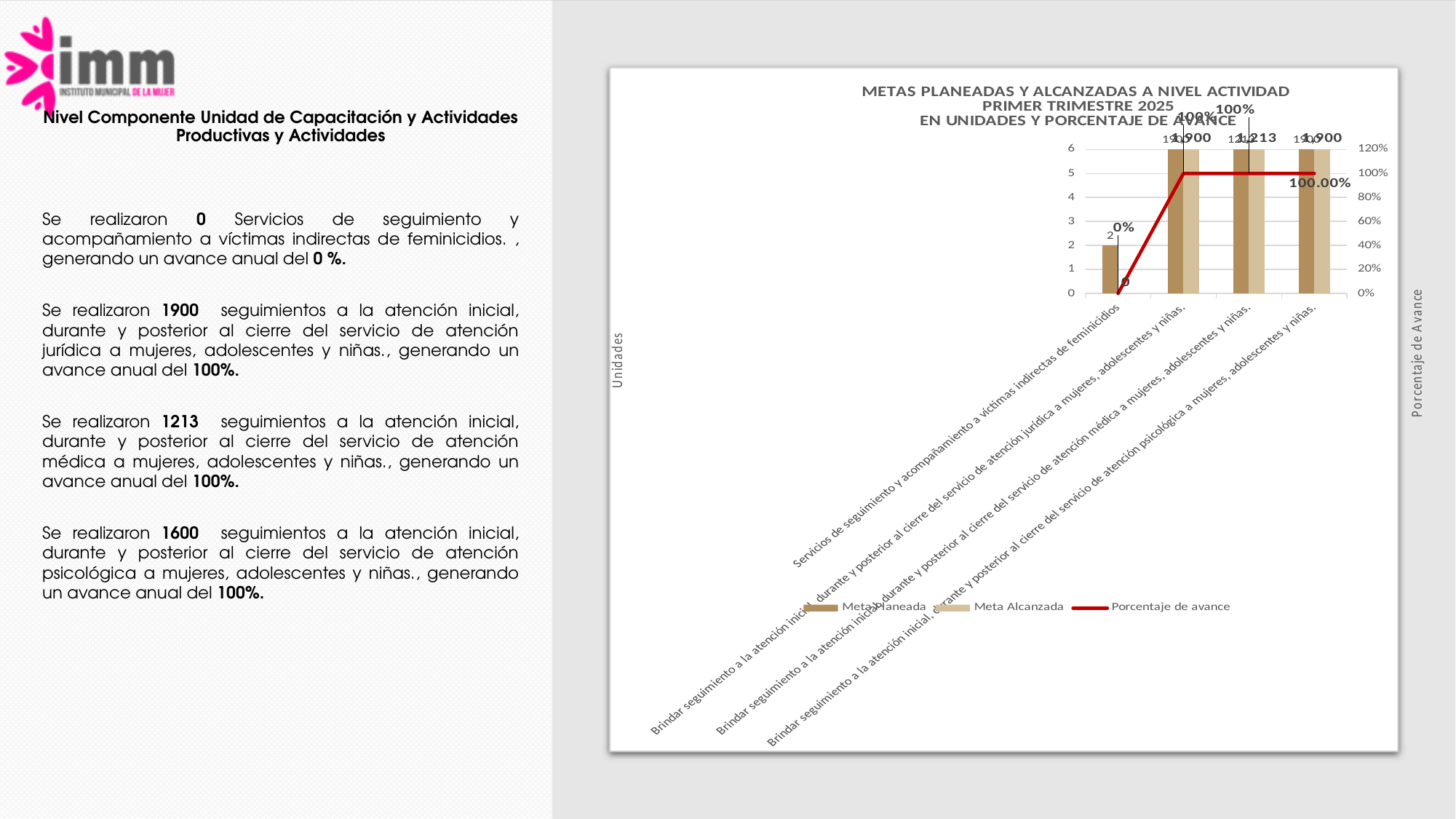

### Chart: METAS PLANEADAS Y ALCANZADAS A NIVEL ACTIVIDAD
PRIMER TRIMESTRE 2025
EN UNIDADES Y PORCENTAJE DE AVANCE

| Category | Meta Planeada | Meta Alcanzada |  |
|---|---|---|---|
| Servicios de seguimiento y acompañamiento a víctimas indirectas de feminicidios | 2.0 | 0.0 | 0.0 |
| Brindar seguimiento a la atención inicial, durante y posterior al cierre del servicio de atención jurídica a mujeres, adolescentes y niñas. | 1900.0 | 1900.0 | 1.0 |
| Brindar seguimiento a la atención inicial, durante y posterior al cierre del servicio de atención médica a mujeres, adolescentes y niñas. | 1213.0 | 1213.0 | 1.0 |
| Brindar seguimiento a la atención inicial, durante y posterior al cierre del servicio de atención psicológica a mujeres, adolescentes y niñas. | 1900.0 | 1900.0 | 1.0 |
Nivel Componente Unidad de Capacitación y Actividades Productivas y Actividades

Se realizaron 0 Servicios de seguimiento y acompañamiento a víctimas indirectas de feminicidios. , generando un avance anual del 0 %.

Se realizaron 1900  seguimientos a la atención inicial, durante y posterior al cierre del servicio de atención jurídica a mujeres, adolescentes y niñas., generando un avance anual del 100%.

Se realizaron 1213  seguimientos a la atención inicial, durante y posterior al cierre del servicio de atención médica a mujeres, adolescentes y niñas., generando un avance anual del 100%.

Se realizaron 1600  seguimientos a la atención inicial, durante y posterior al cierre del servicio de atención psicológica a mujeres, adolescentes y niñas., generando un avance anual del 100%.